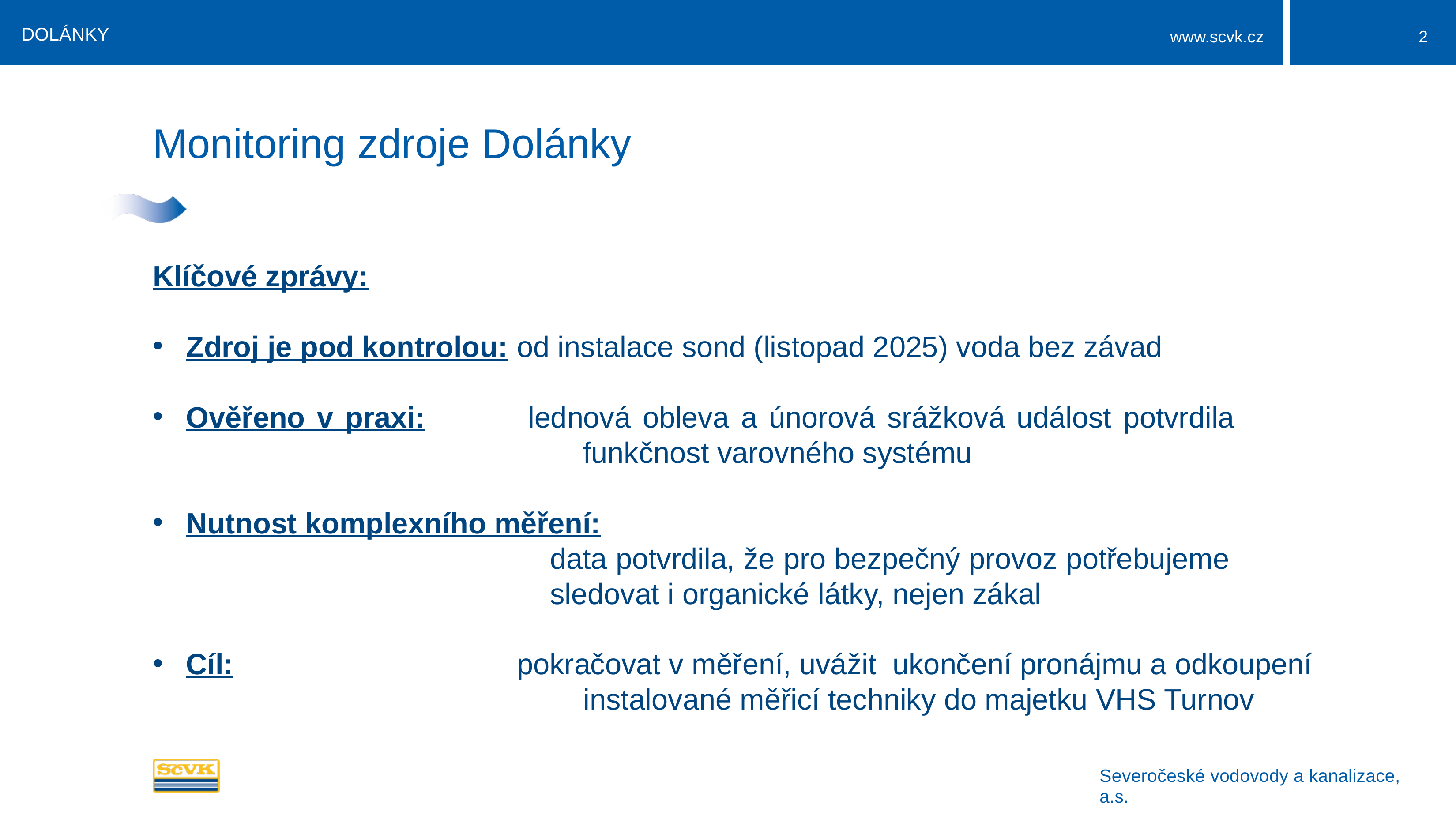

DOLÁNKY
2
# Monitoring zdroje Dolánky
Klíčové zprávy:

Zdroj je pod kontrolou: 	od instalace sond (listopad 2025) voda bez závad

Ověřeno v praxi: 		lednová obleva a únorová srážková událost potvrdila 								funkčnost varovného systému

Nutnost komplexního měření:
						data potvrdila, že pro bezpečný provoz potřebujeme 								sledovat i organické látky, nejen zákal

Cíl: 					pokračovat v měření, uvážit  ukončení pronájmu a odkoupení 						instalované měřicí techniky do majetku VHS Turnov